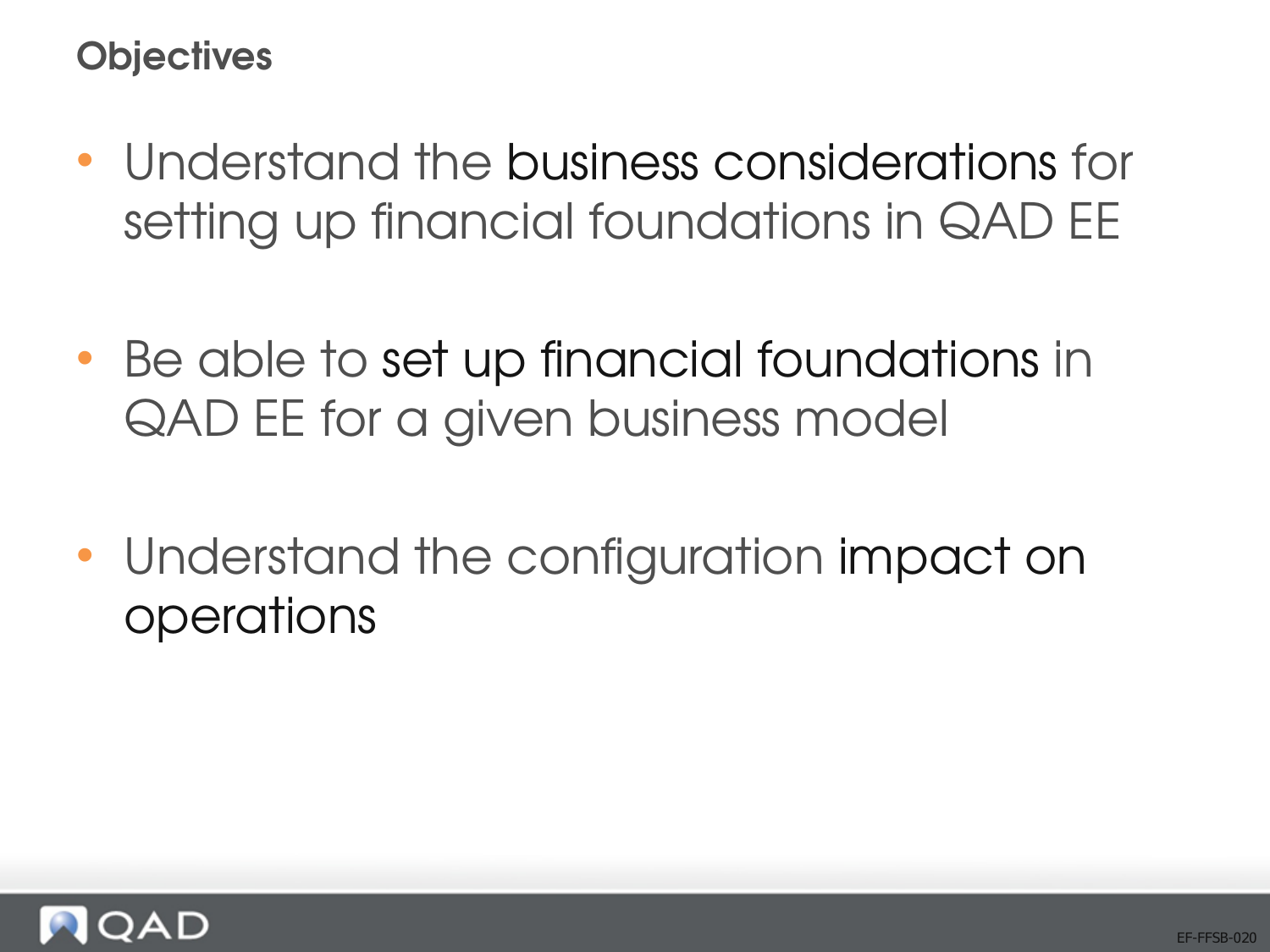

# Objectives
Understand the business considerations for  setting up financial foundations in QAD EE

Be able to set up financial foundations in QAD EE for a given business model

Understand the configuration impact on operations
EF-FFSB-020